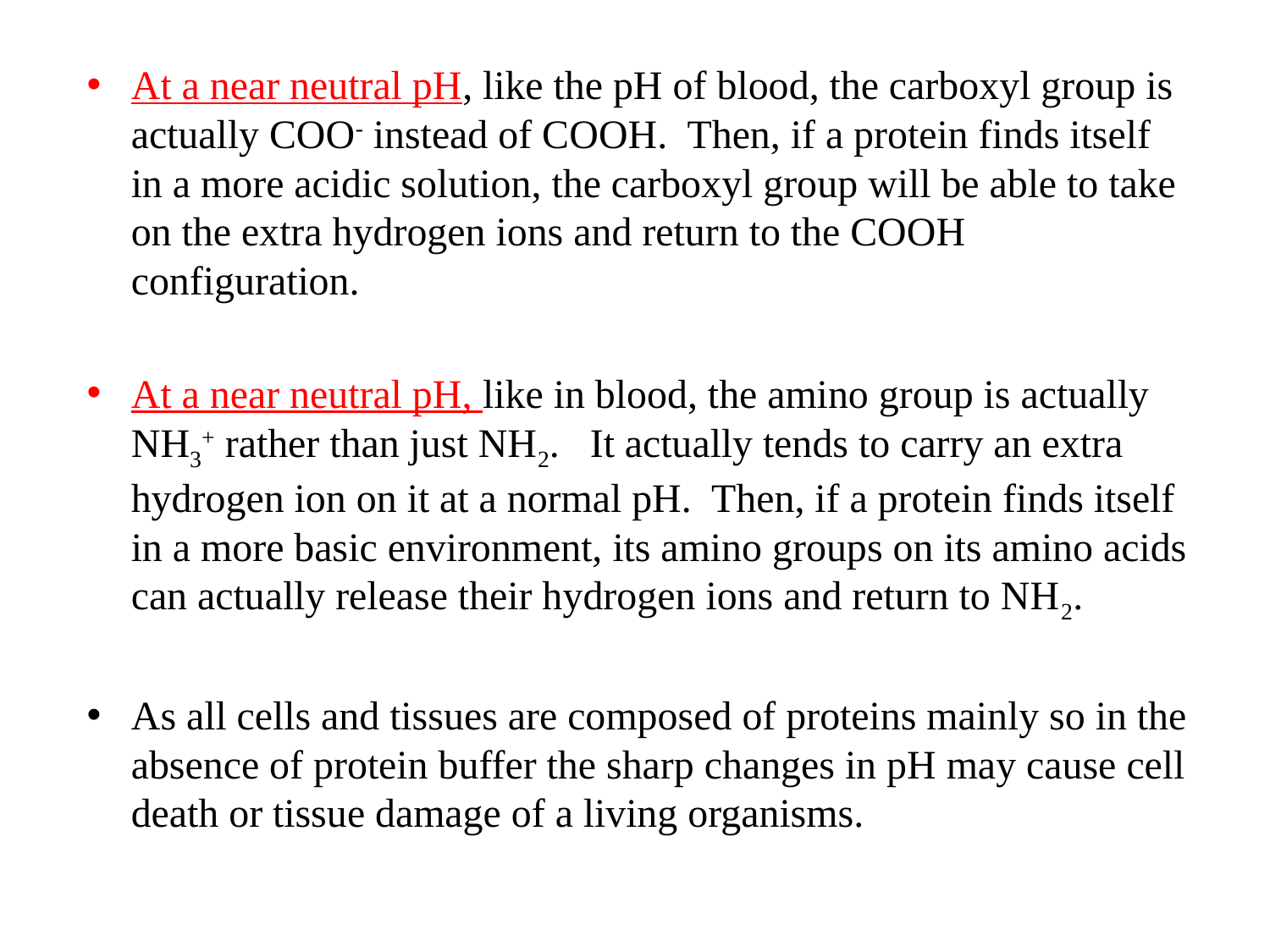

At a near neutral pH, like the pH of blood, the carboxyl group is actually COO- instead of COOH.  Then, if a protein finds itself in a more acidic solution, the carboxyl group will be able to take on the extra hydrogen ions and return to the COOH configuration.

At a near neutral pH, like in blood, the amino group is actually NH3+ rather than just NH2.   It actually tends to carry an extra hydrogen ion on it at a normal pH.  Then, if a protein finds itself in a more basic environment, its amino groups on its amino acids can actually release their hydrogen ions and return to NH2.

As all cells and tissues are composed of proteins mainly so in the absence of protein buffer the sharp changes in pH may cause cell death or tissue damage of a living organisms.